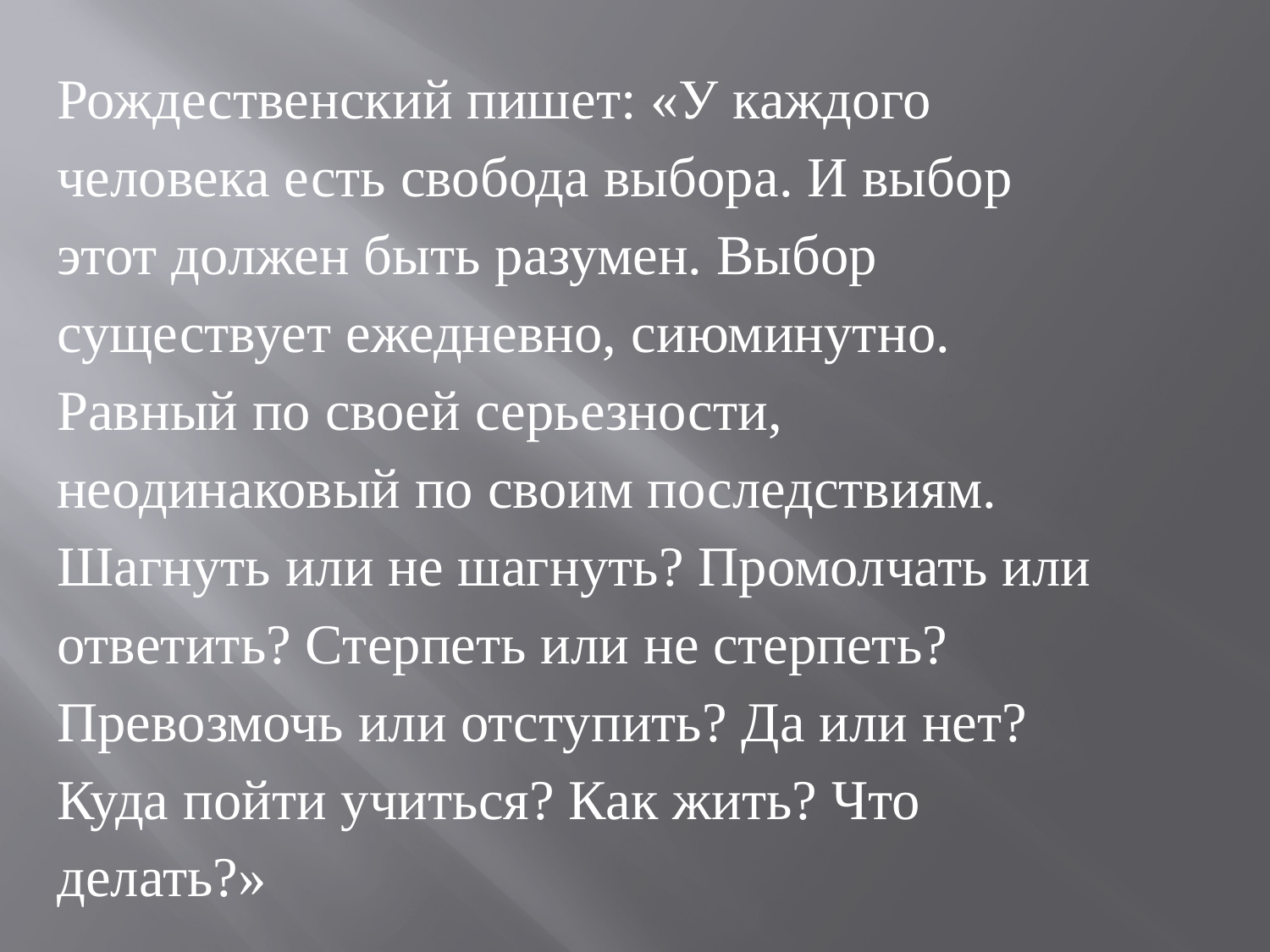

Рождественский пишет: «У каждого человека есть свобода выбора. И выбор этот должен быть разумен. Выбор существует ежедневно, сиюминутно. Равный по своей серьезности, неодинаковый по своим последствиям. Шагнуть или не шагнуть? Промолчать или ответить? Стерпеть или не стерпеть? Превозмочь или отступить? Да или нет? Куда пойти учиться? Как жить? Что делать?»